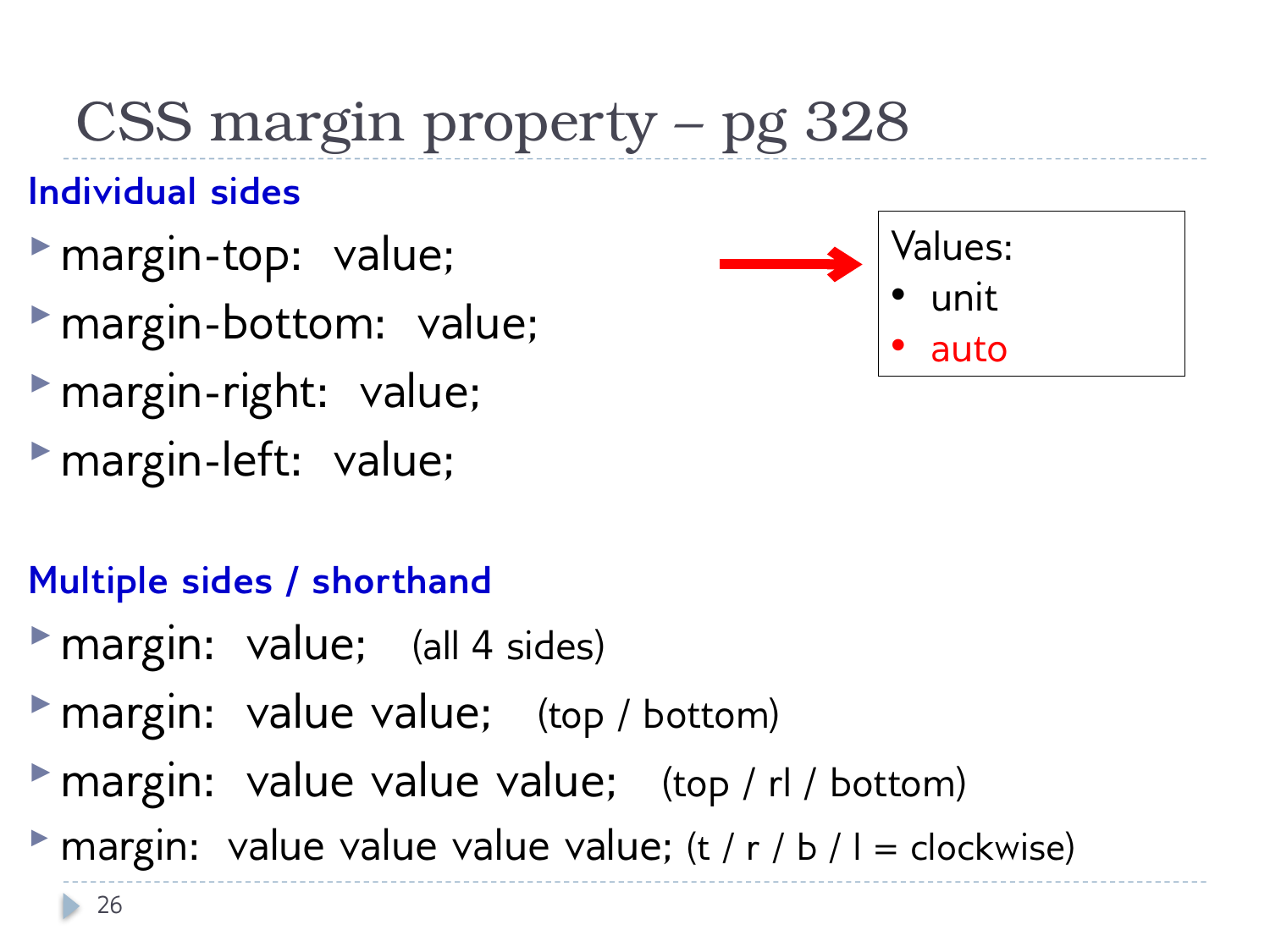

auto
# CSS margin property – pg 328
Individual sides
margin-top:  value;
margin-bottom:  value;
margin-right:  value;
margin-left:  value;
Multiple sides / shorthand
margin:  value;   (all 4 sides)
margin:  value value;   (top / bottom)
margin:  value value value;   (top / rl / bottom)
margin:  value value value value; (t / r / b / l = clockwise)

Values:
unit
auto
26